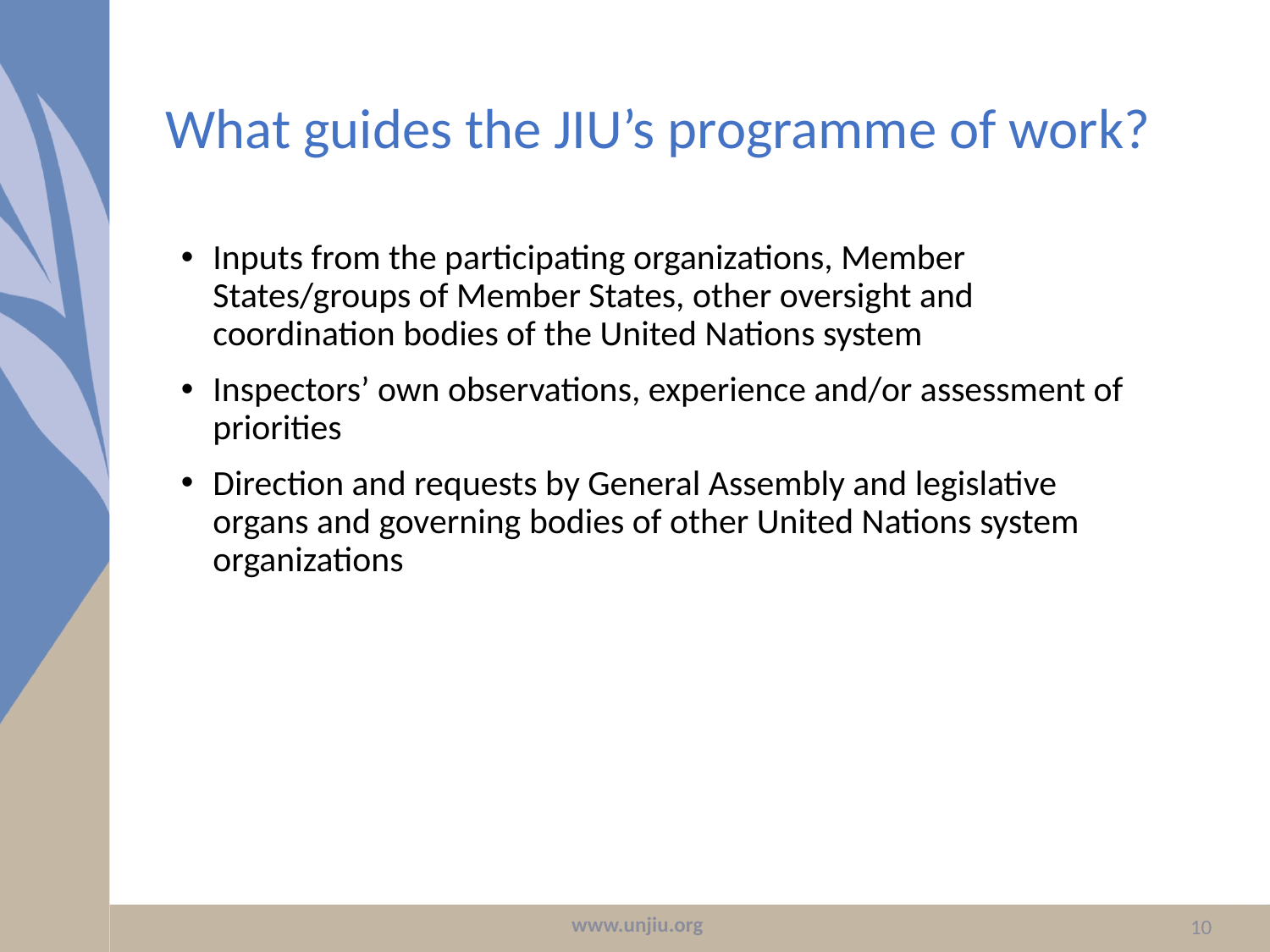

# What guides the JIU’s programme of work?
Inputs from the participating organizations, Member States/groups of Member States, other oversight and coordination bodies of the United Nations system
Inspectors’ own observations, experience and/or assessment of priorities
Direction and requests by General Assembly and legislative organs and governing bodies of other United Nations system organizations
www.unjiu.org
10